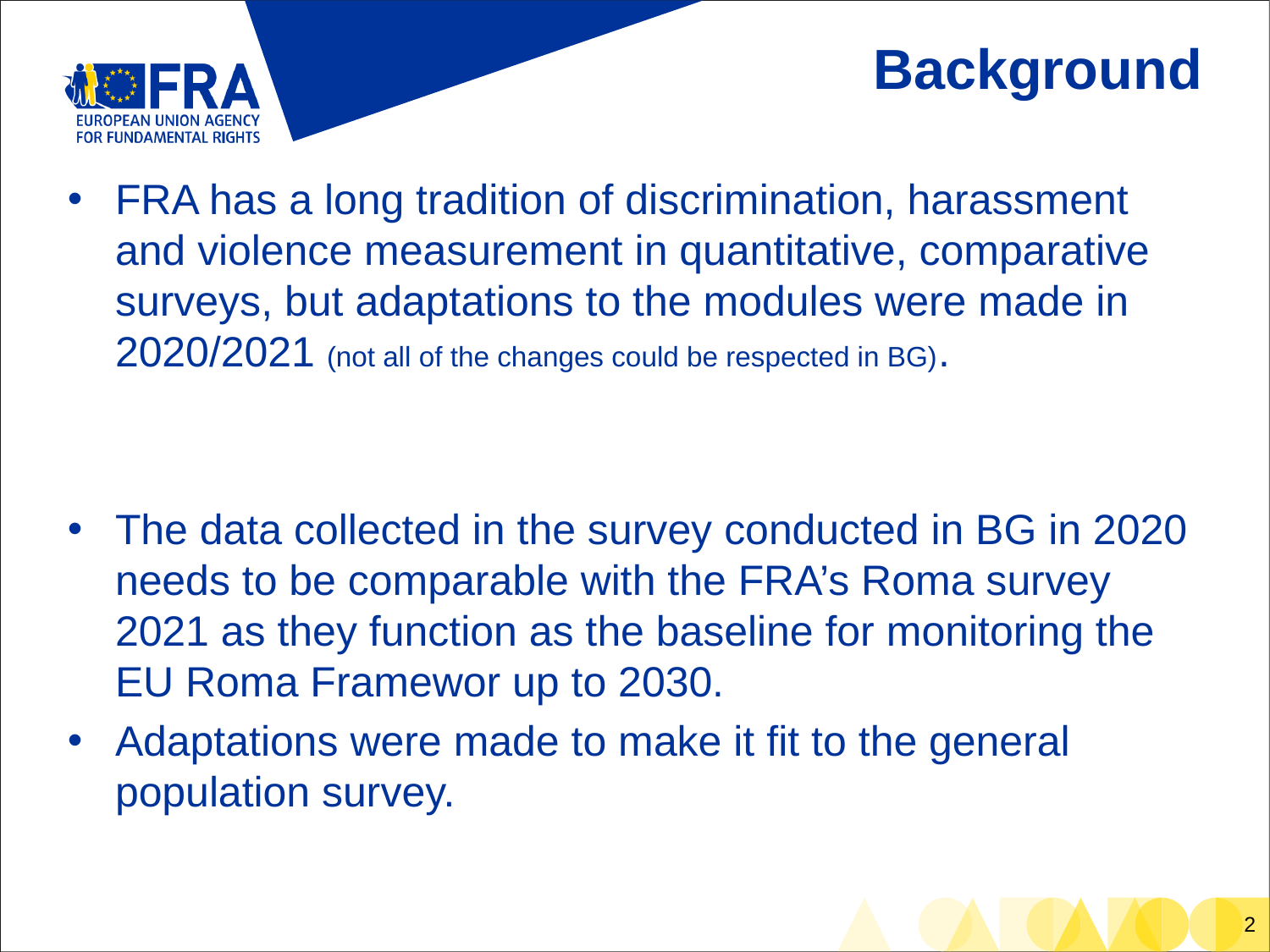

# Background
FRA has a long tradition of discrimination, harassment and violence measurement in quantitative, comparative surveys, but adaptations to the modules were made in 2020/2021 (not all of the changes could be respected in BG).

The data collected in the survey conducted in BG in 2020 needs to be comparable with the FRA’s Roma survey 2021 as they function as the baseline for monitoring the EU Roma Framewor up to 2030.
Adaptations were made to make it fit to the general population survey.